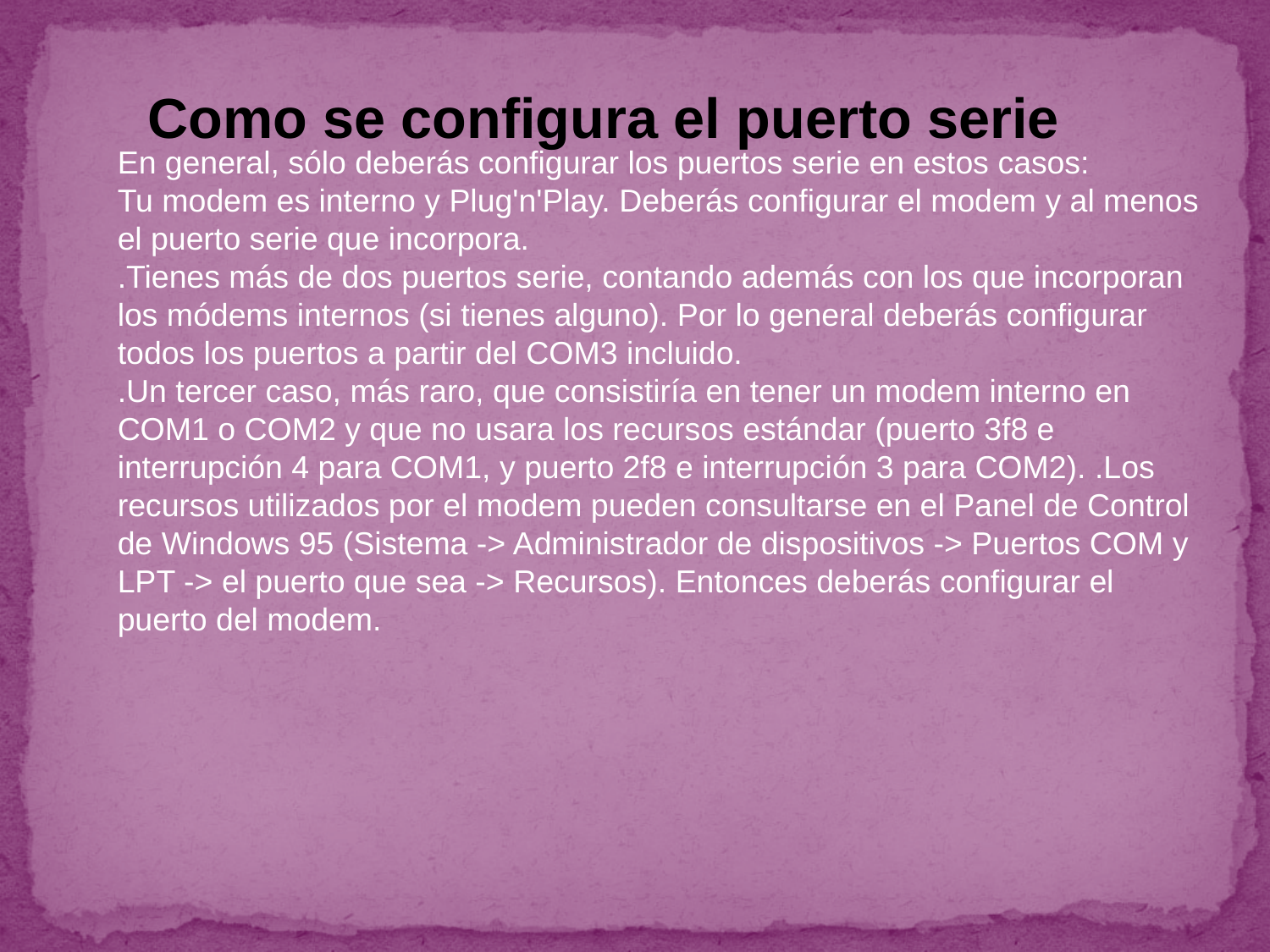

Como se configura el puerto serie
En general, sólo deberás configurar los puertos serie en estos casos:
Tu modem es interno y Plug'n'Play. Deberás configurar el modem y al menos el puerto serie que incorpora.
.Tienes más de dos puertos serie, contando además con los que incorporan los módems internos (si tienes alguno). Por lo general deberás configurar todos los puertos a partir del COM3 incluido.
.Un tercer caso, más raro, que consistiría en tener un modem interno en COM1 o COM2 y que no usara los recursos estándar (puerto 3f8 e interrupción 4 para COM1, y puerto 2f8 e interrupción 3 para COM2). .Los recursos utilizados por el modem pueden consultarse en el Panel de Control de Windows 95 (Sistema -> Administrador de dispositivos -> Puertos COM y LPT -> el puerto que sea -> Recursos). Entonces deberás configurar el puerto del modem.